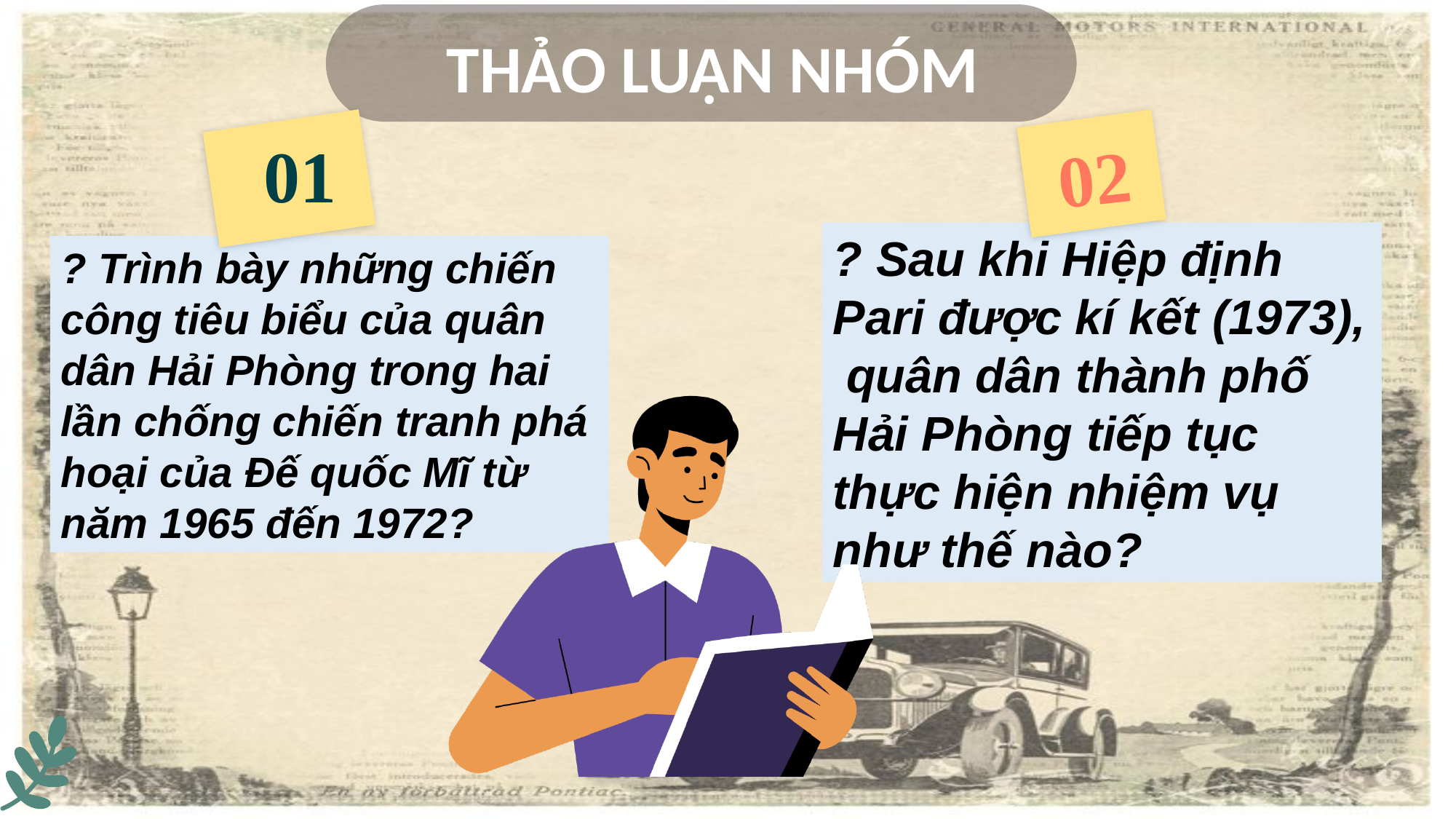

THẢO LUẬN NHÓM

01
02
? Sau khi Hiệp định Pari được kí kết (1973),  quân dân thành phố Hải Phòng tiếp tục thực hiện nhiệm vụ như thế nào?
? Trình bày những chiến công tiêu biểu của quân dân Hải Phòng trong hai lần chống chiến tranh phá hoại của Đế quốc Mĩ từ năm 1965 đến 1972?